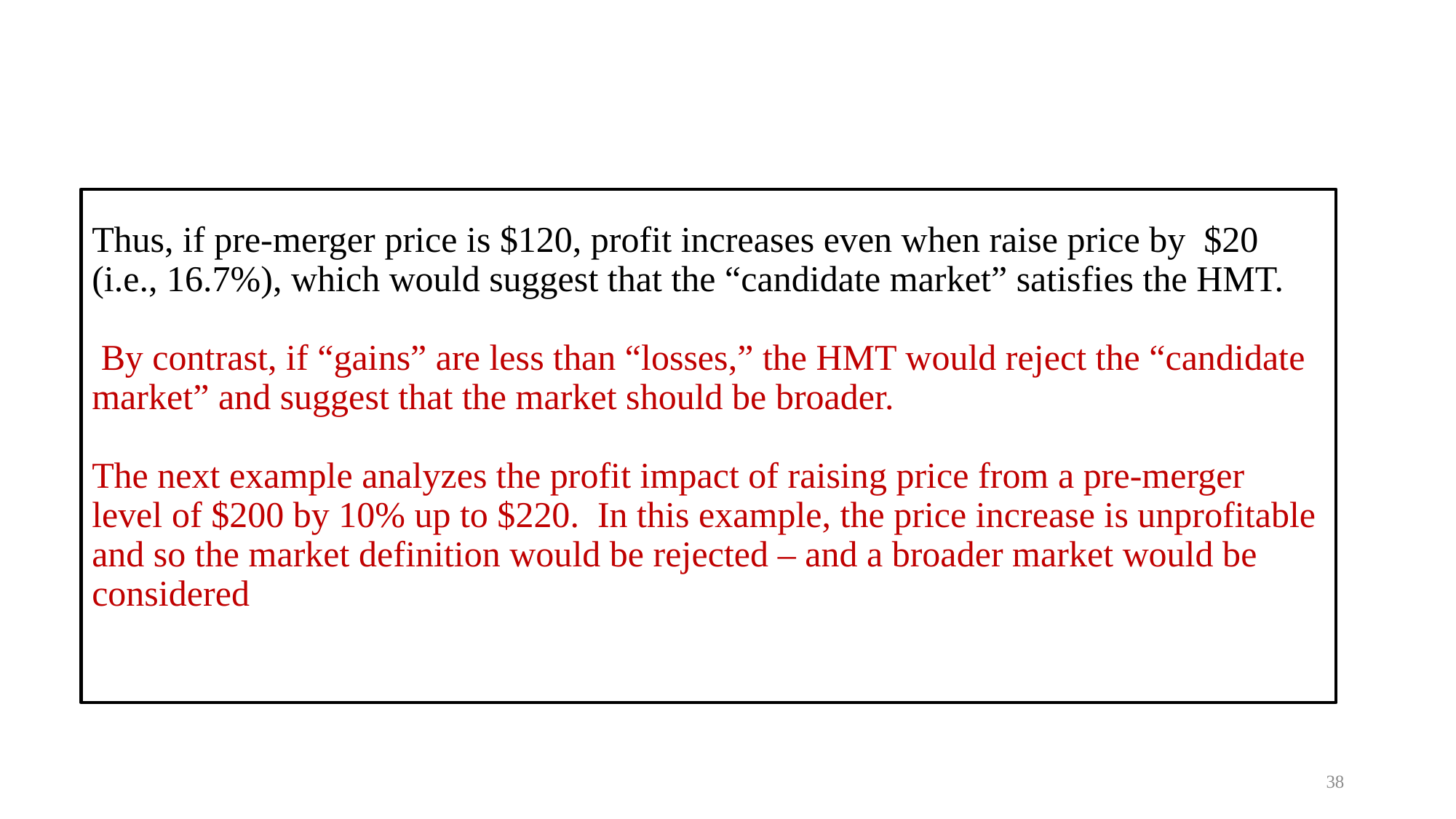

# Thus, if pre-merger price is $120, profit increases even when raise price by  $20 (i.e., 16.7%), which would suggest that the “candidate market” satisfies the HMT. By contrast, if “gains” are less than “losses,” the HMT would reject the “candidate market” and suggest that the market should be broader. The next example analyzes the profit impact of raising price from a pre-merger level of $200 by 10% up to $220.  In this example, the price increase is unprofitable and so the market definition would be rejected – and a broader market would be considered

38